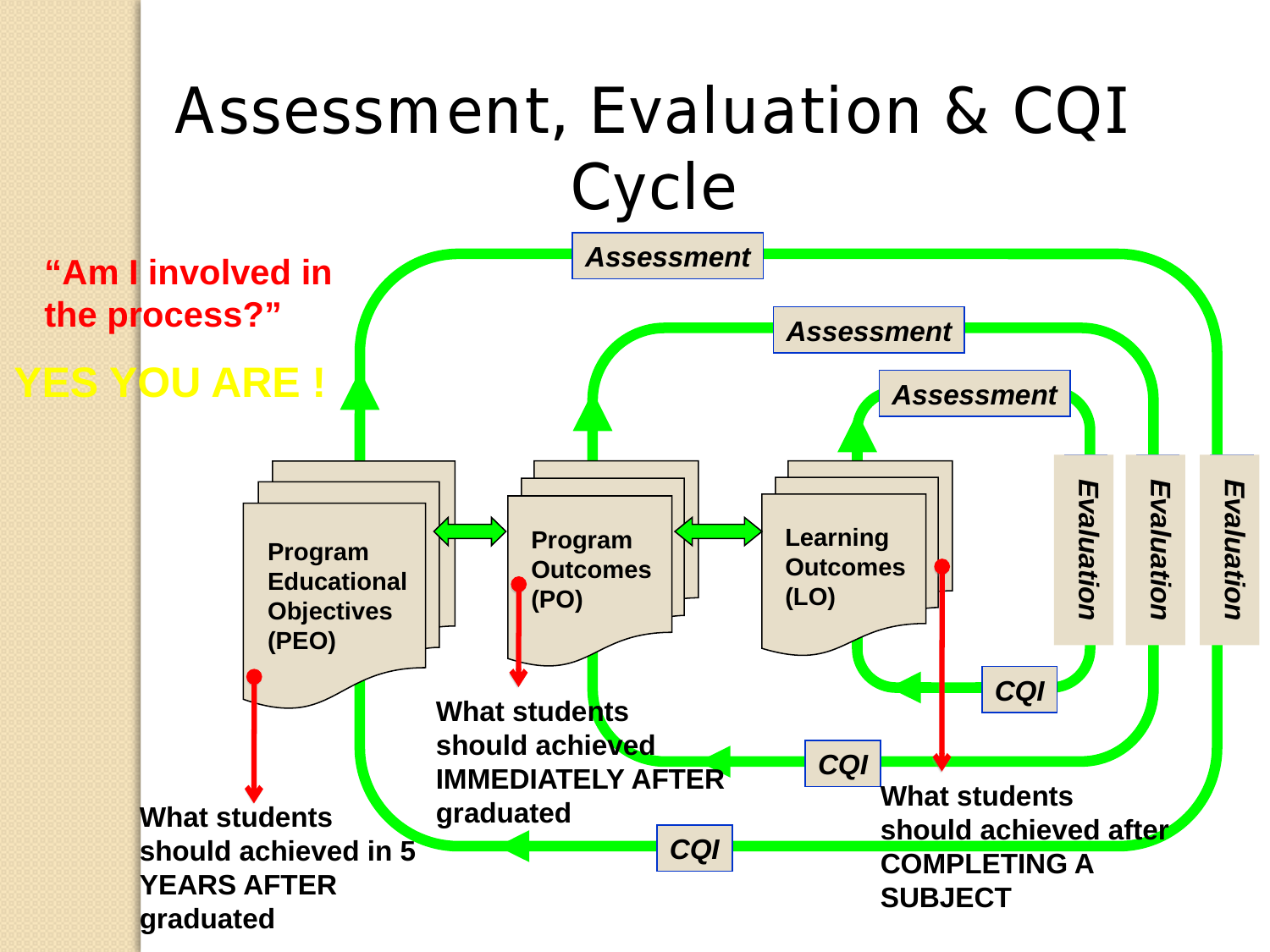

Assessment, Evaluation & CQI Cycle
Assessment
“Am I involved in the process?”

Assessment

YES YOU ARE !
Assessment

Evaluation

Evaluation

Evaluation

Program Educational Objectives (PEO)

Program Outcomes (PO)

Learning Outcomes (LO)

What students should achieved after COMPLETING A SUBJECT
What students should achieved IMMEDIATELY AFTER graduated
CQI
What students should achieved in 5 YEARS AFTER graduated
CQI
CQI